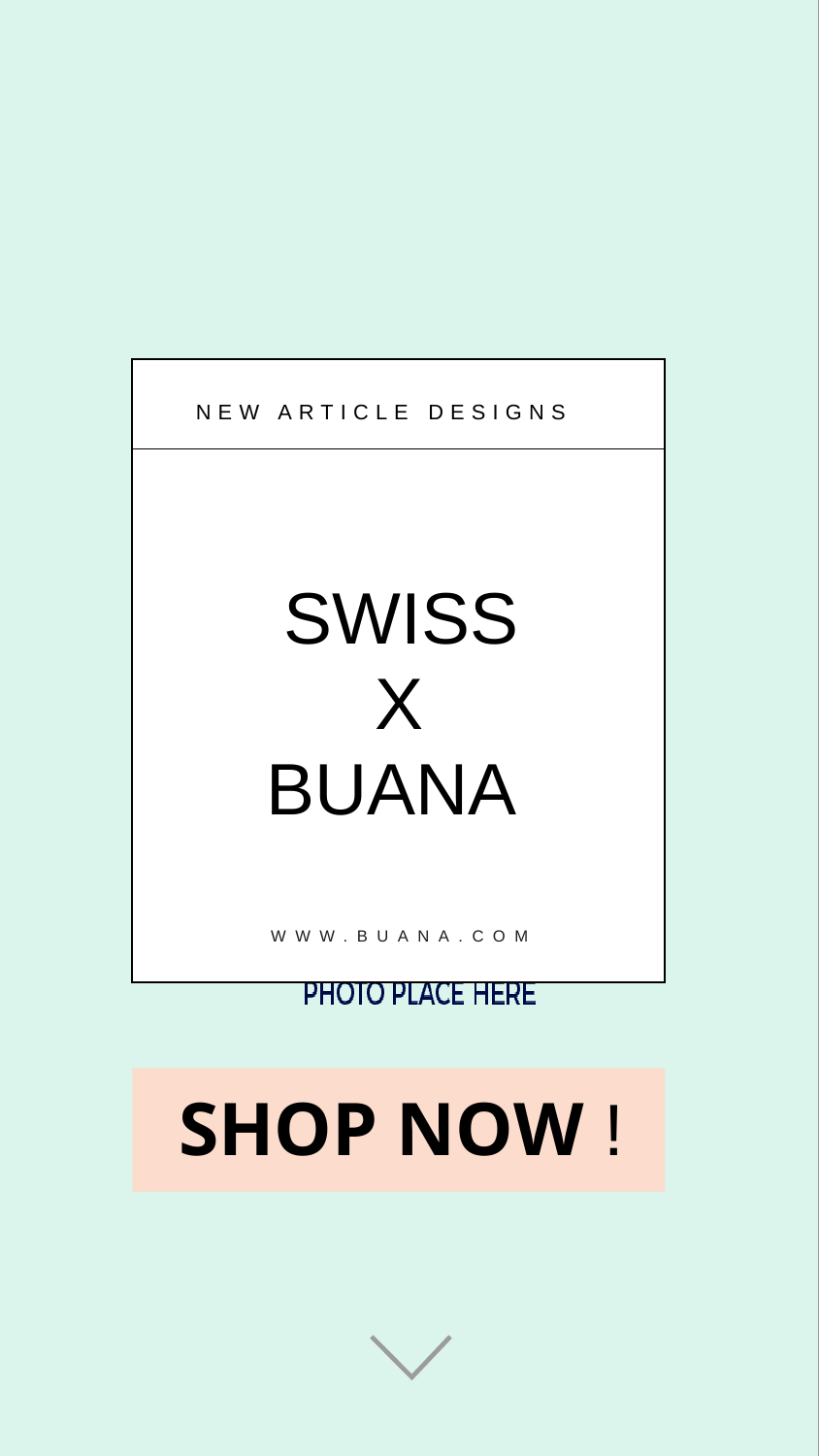

NEW ARTICLE DESIGNS
SWISS
X
BUANA
WWW.BUANA.COM

SHOP NOW !